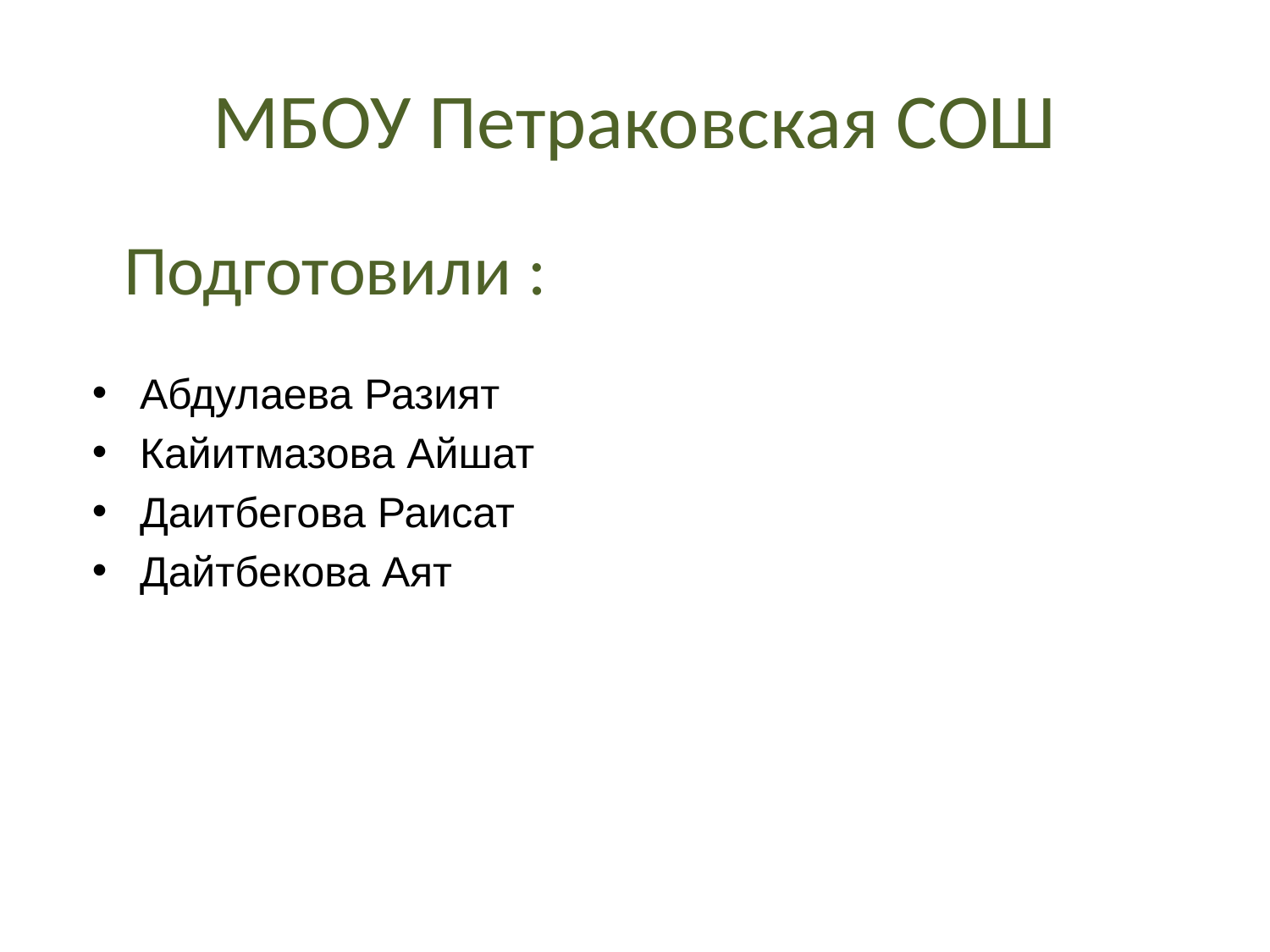

# МБОУ Петраковская СОШ
  Подготовили :

Абдулаева Разият
Кайитмазова Айшат
Даитбегова Раисат
Дайтбекова Аят